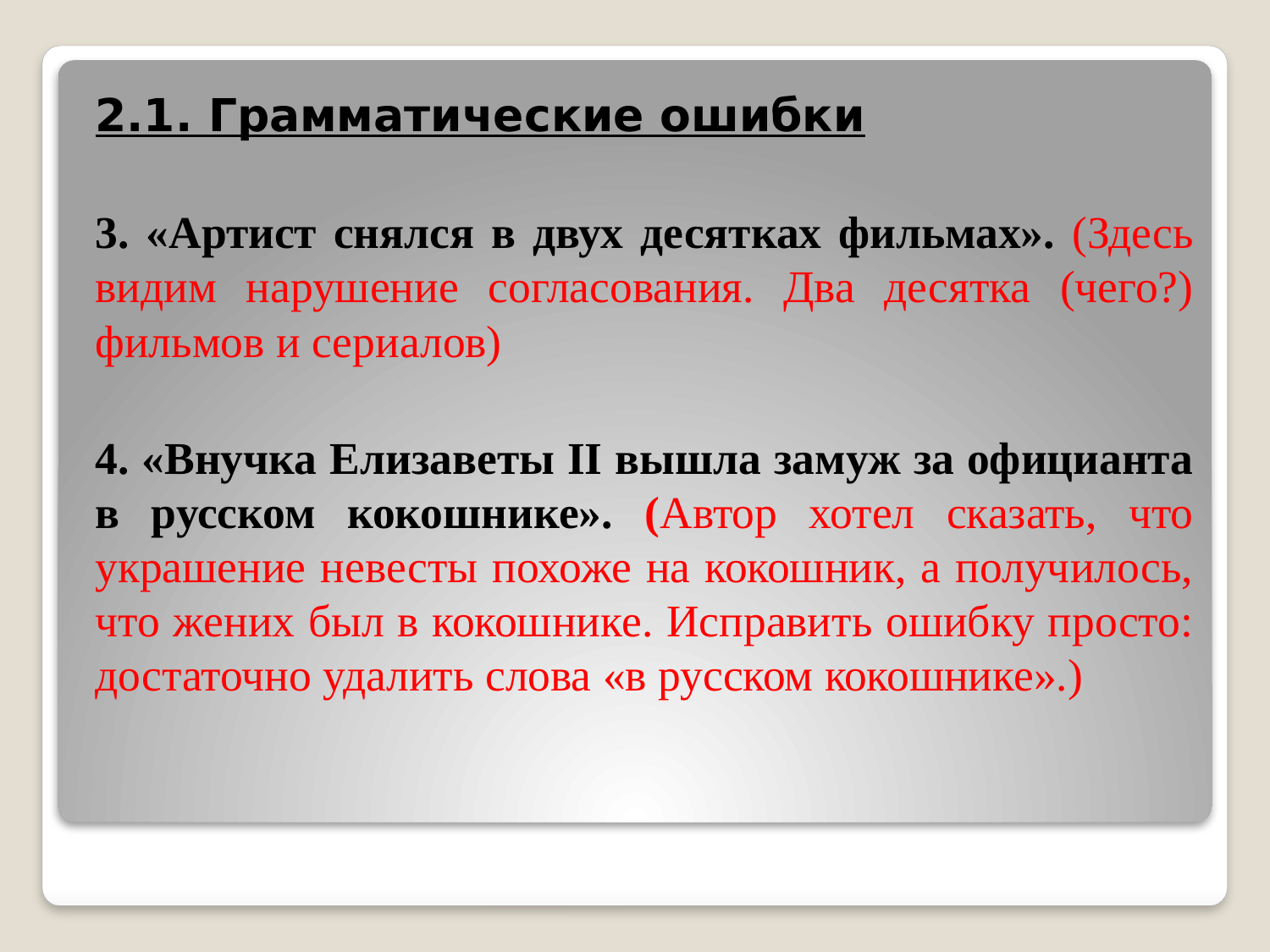

2.1. Грамматические ошибки

3. «Артист снялся в двух десятках фильмах». (Здесь видим нарушение согласования. Два десятка (чего?) фильмов и сериалов)

4. «Внучка Елизаветы II вышла замуж за официанта в русском кокошнике». (Автор хотел сказать, что украшение невесты похоже на кокошник, а получилось, что жених был в кокошнике. Исправить ошибку просто: достаточно удалить слова «в русском кокошнике».)

#